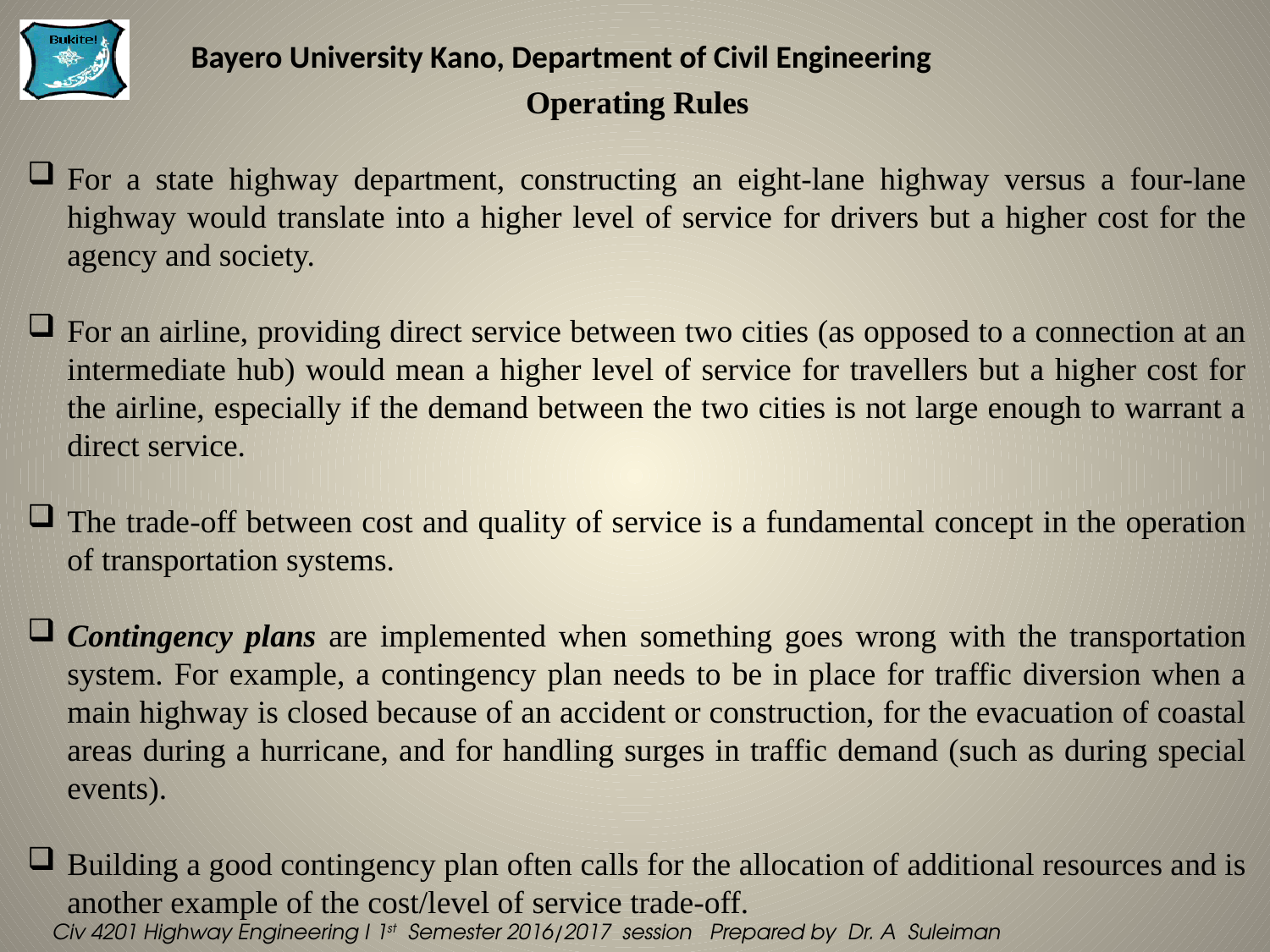

Operating Rules

For a state highway department, constructing an eight-lane highway versus a four-lane highway would translate into a higher level of service for drivers but a higher cost for the agency and society.

For an airline, providing direct service between two cities (as opposed to a connection at an intermediate hub) would mean a higher level of service for travellers but a higher cost for the airline, especially if the demand between the two cities is not large enough to warrant a direct service.

The trade-off between cost and quality of service is a fundamental concept in the operation of transportation systems.

Contingency plans are implemented when something goes wrong with the transportation system. For example, a contingency plan needs to be in place for traffic diversion when a main highway is closed because of an accident or construction, for the evacuation of coastal areas during a hurricane, and for handling surges in traffic demand (such as during special events).

Building a good contingency plan often calls for the allocation of additional resources and is another example of the cost/level of service trade-off.